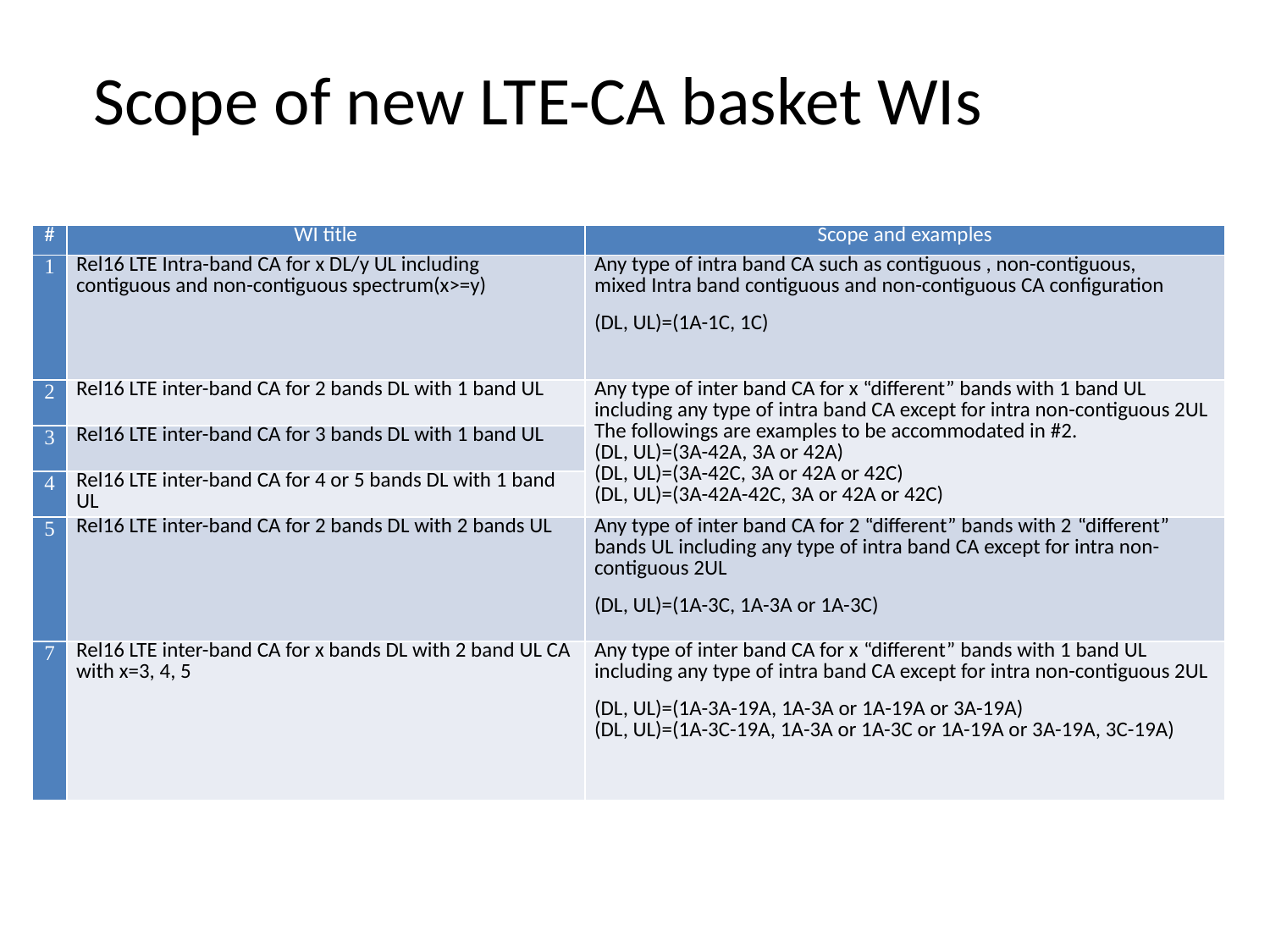

# Scope of new LTE-CA basket WIs
| # | WI title | Scope and examples |
| --- | --- | --- |
| 1 | Rel16 LTE Intra-band CA for x DL/y UL including contiguous and non-contiguous spectrum(x>=y) | Any type of intra band CA such as contiguous , non-contiguous, mixed Intra band contiguous and non-contiguous CA configuration (DL, UL)=(1A-1C, 1C) |
| 2 | Rel16 LTE inter-band CA for 2 bands DL with 1 band UL | Any type of inter band CA for x “different” bands with 1 band UL including any type of intra band CA except for intra non-contiguous 2UL The followings are examples to be accommodated in #2. (DL, UL)=(3A-42A, 3A or 42A) (DL, UL)=(3A-42C, 3A or 42A or 42C) (DL, UL)=(3A-42A-42C, 3A or 42A or 42C) |
| 3 | Rel16 LTE inter-band CA for 3 bands DL with 1 band UL |  |
| 4 | Rel16 LTE inter-band CA for 4 or 5 bands DL with 1 band UL |  |
| 5 | Rel16 LTE inter-band CA for 2 bands DL with 2 bands UL | Any type of inter band CA for 2 “different” bands with 2 “different” bands UL including any type of intra band CA except for intra non-contiguous 2UL (DL, UL)=(1A-3C, 1A-3A or 1A-3C) |
| 7 | Rel16 LTE inter-band CA for x bands DL with 2 band UL CA with x=3, 4, 5 | Any type of inter band CA for x “different” bands with 1 band UL including any type of intra band CA except for intra non-contiguous 2UL (DL, UL)=(1A-3A-19A, 1A-3A or 1A-19A or 3A-19A) (DL, UL)=(1A-3C-19A, 1A-3A or 1A-3C or 1A-19A or 3A-19A, 3C-19A) |
Slide 4